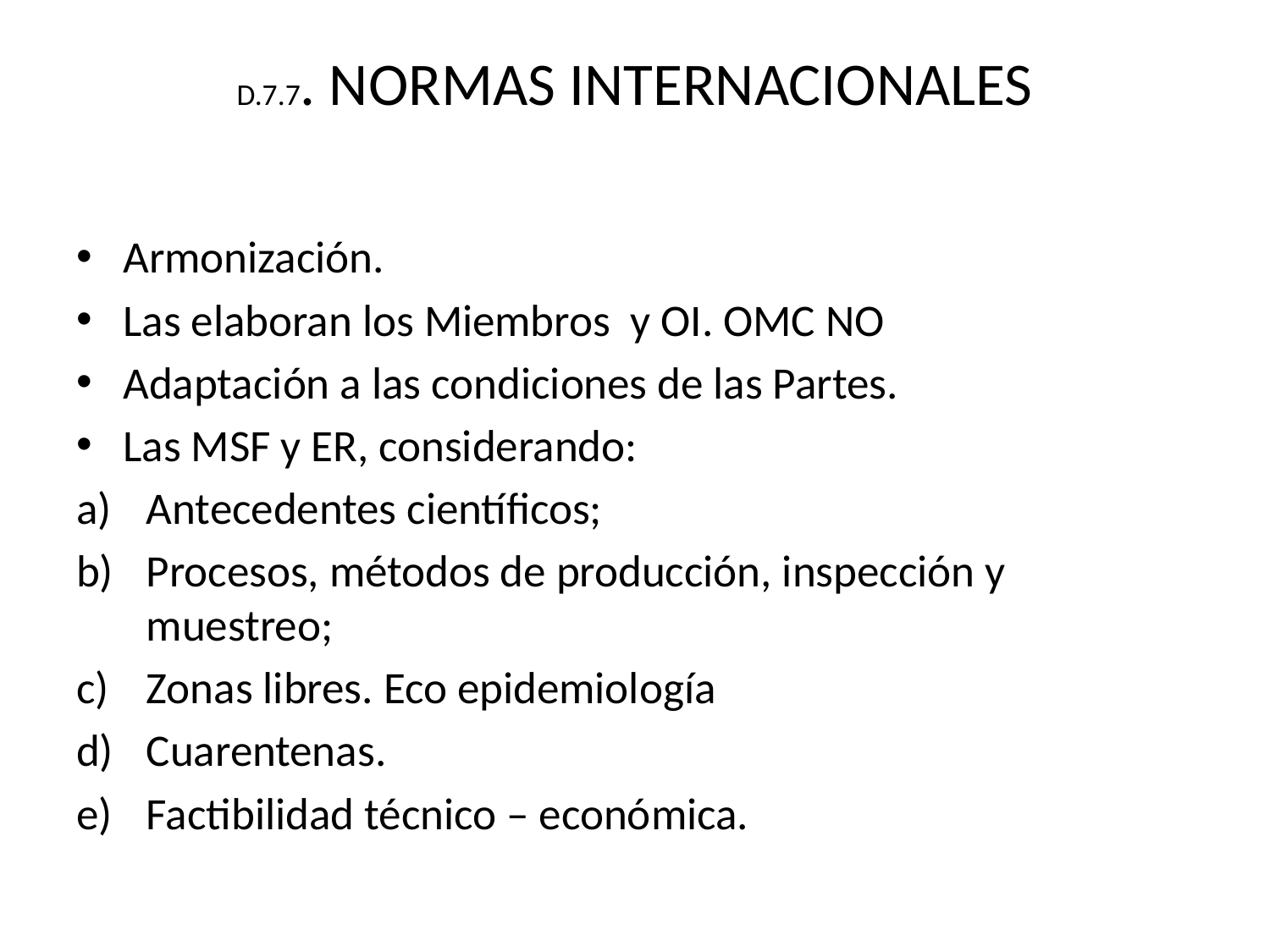

# D.7.7. NORMAS INTERNACIONALES
Armonización.
Las elaboran los Miembros  y OI. OMC NO
Adaptación a las condiciones de las Partes.
Las MSF y ER, considerando:
Antecedentes científicos;
Procesos, métodos de producción, inspección y muestreo;
Zonas libres. Eco epidemiología
Cuarentenas.
Factibilidad técnico – económica.